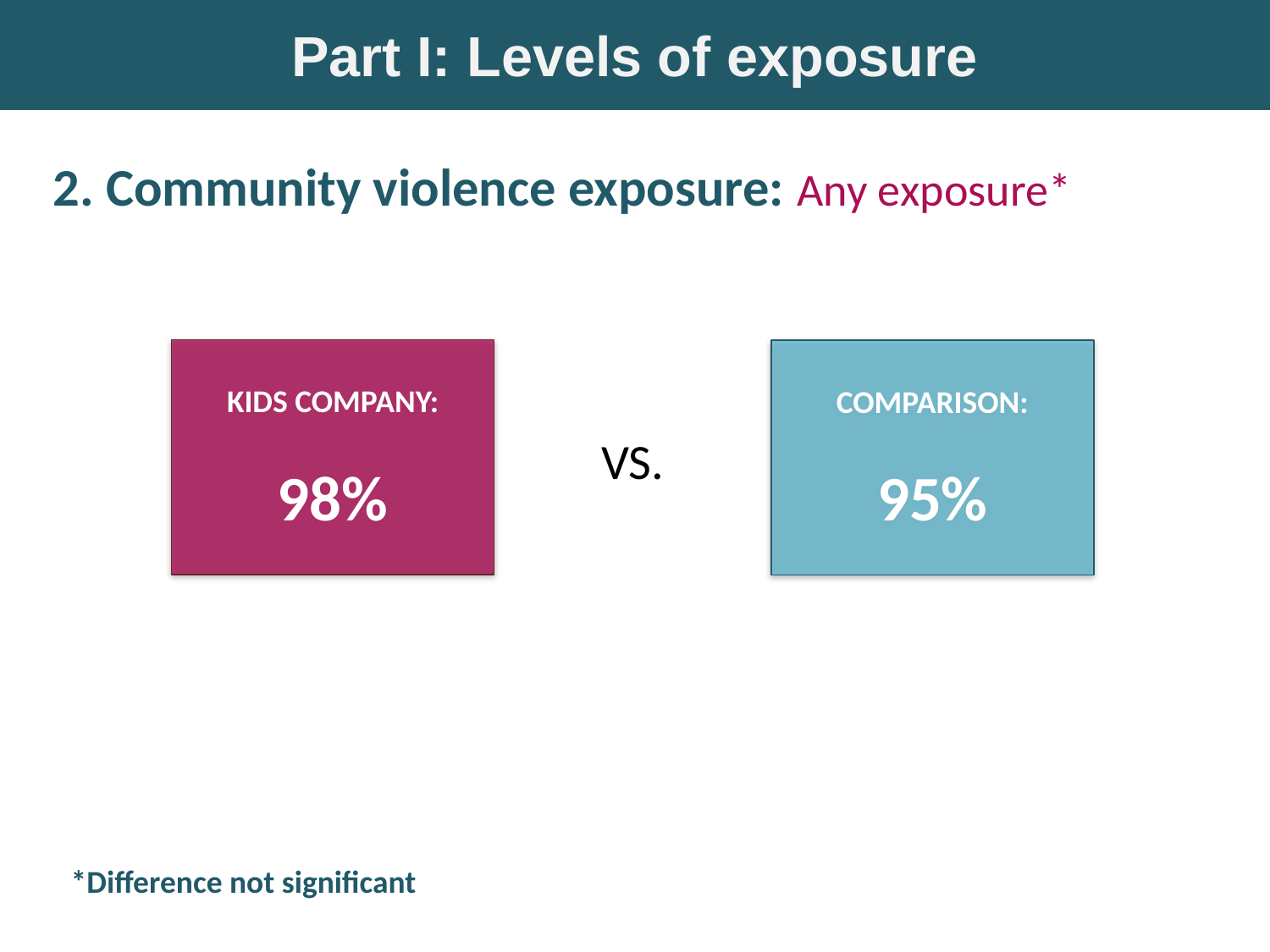

Part I: Levels of exposure
2. Community violence exposure: Any exposure*
KIDS COMPANY:

98%
COMPARISON:

95%
VS.
*Difference not significant